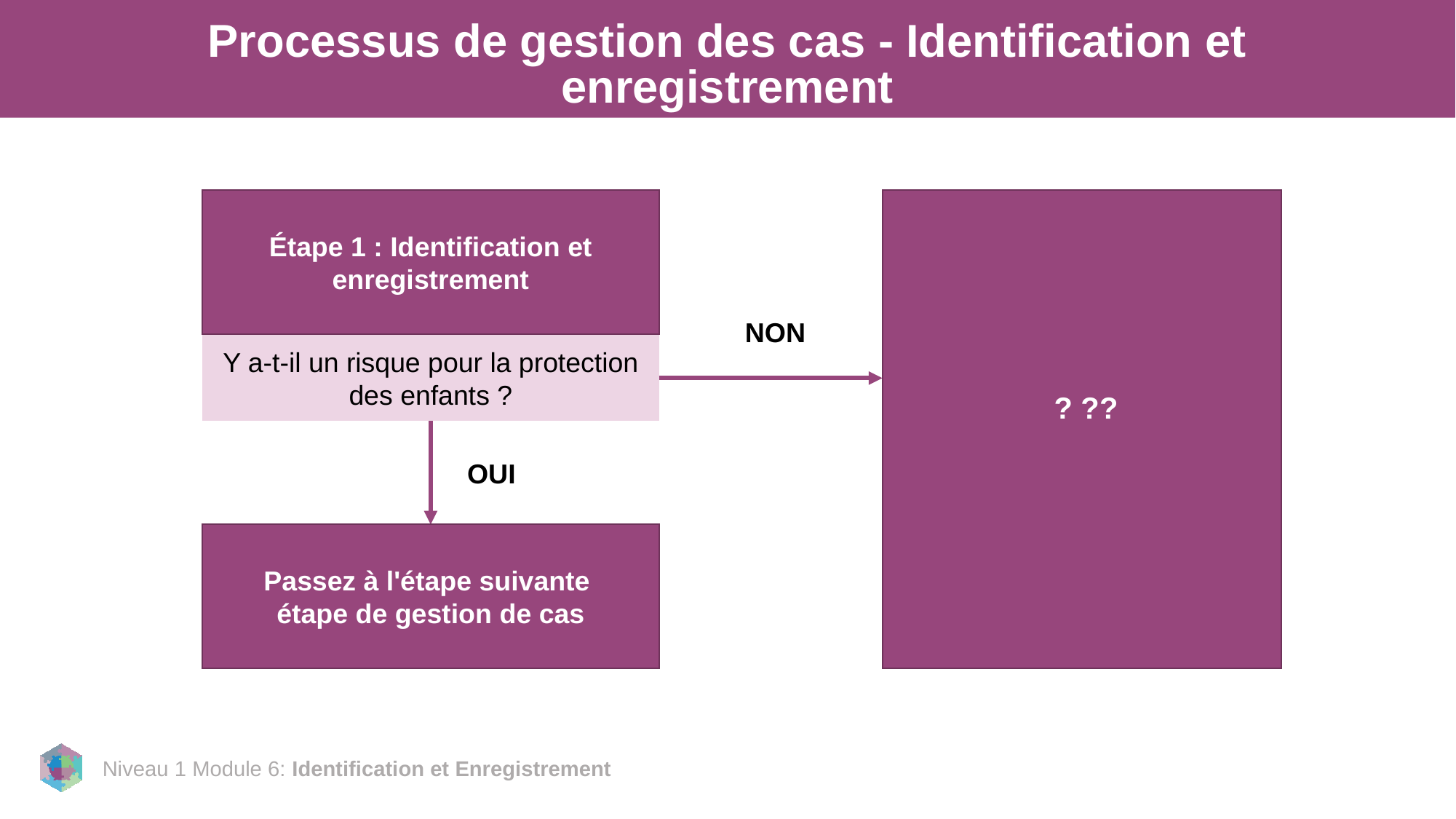

# Processus de gestion des cas - Identification et enregistrement
? ??

Étape 1 : Identification et enregistrement
NON
Y a-t-il un risque pour la protection des enfants ?
OUI
Passez à l'étape suivante
étape de gestion de cas